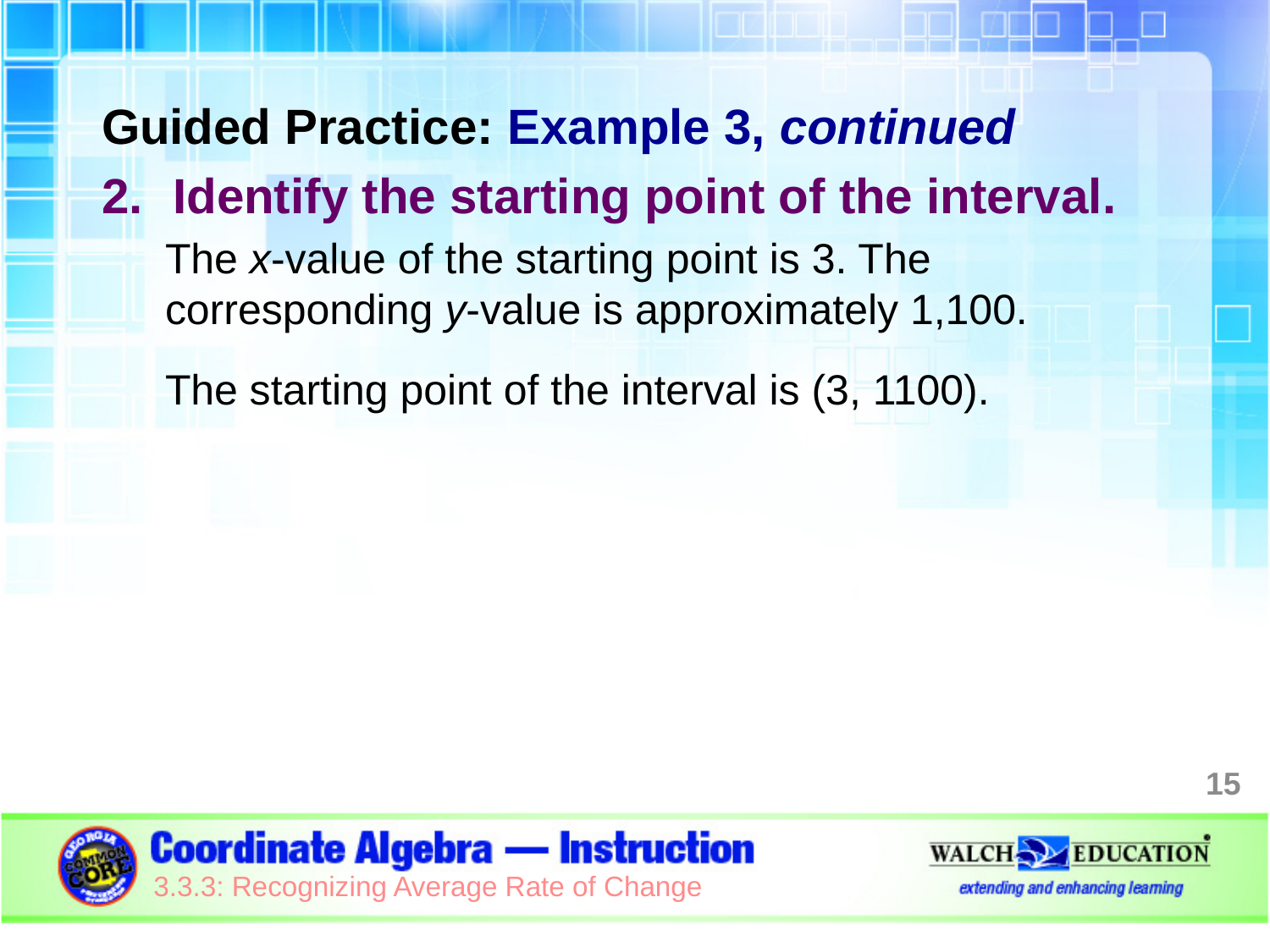

Guided Practice: Example 3, continued
Identify the starting point of the interval.
The x-value of the starting point is 3. The corresponding y-value is approximately 1,100.
The starting point of the interval is (3, 1100).

15
3.3.3: Recognizing Average Rate of Change